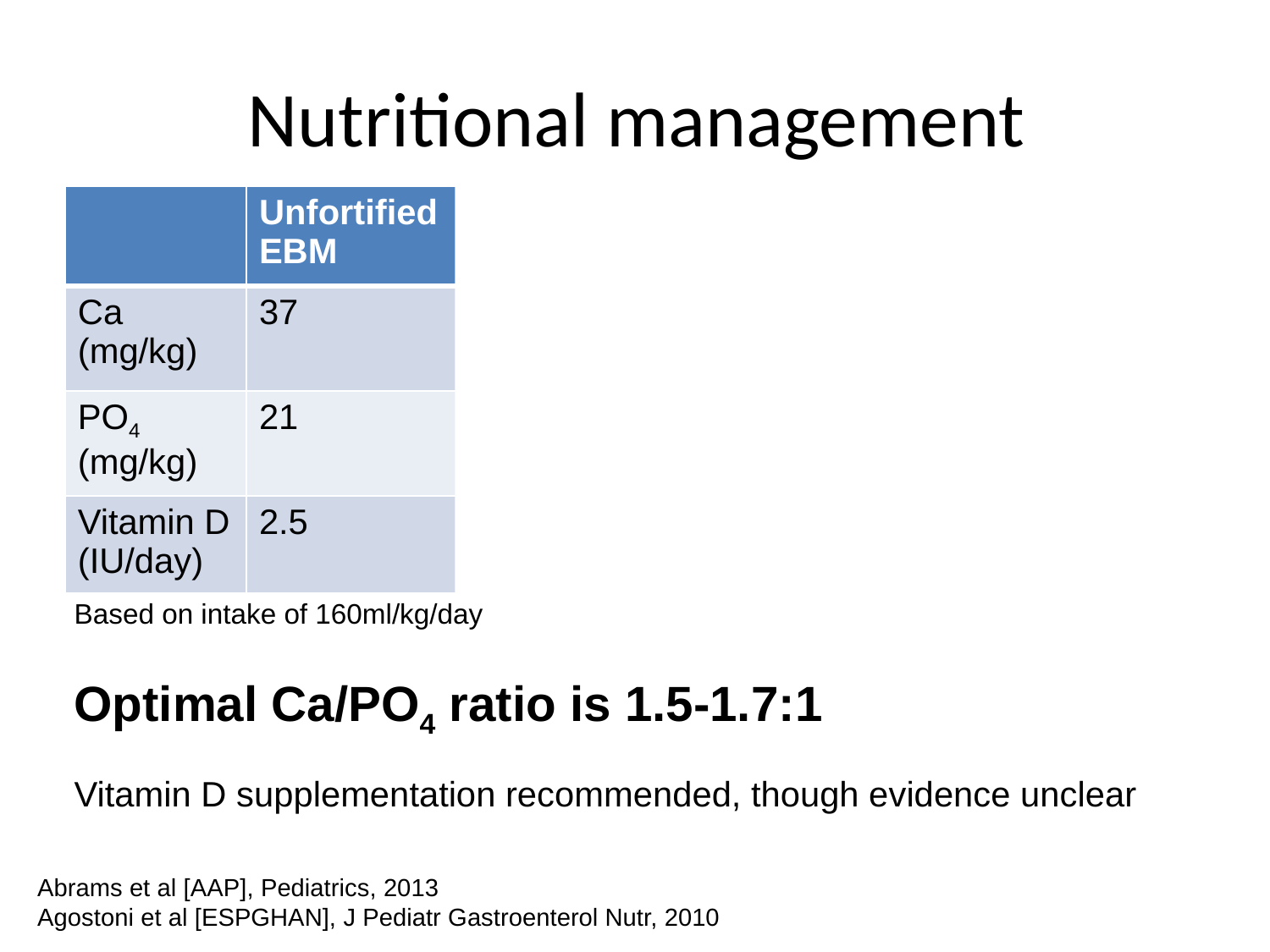

# Nutritional management

|  | Unfortified EBM | Fortified EBM | Preterm formula | AAP | ESPGHAN |
| --- | --- | --- | --- | --- | --- |
| Ca (mg/kg) | 37 | 184-218 | 210-234 | 150-220 | 120-140 |
| PO4 (mg/kg) | 21 | 102-125 | 107-130 | 75-140 | 65-90 |
| Vitamin D (IU/day) | 2.5 | 283-379 | 290-468 | 200-400 | 800-1000 |
Based on intake of 160ml/kg/day
Optimal Ca/PO4 ratio is 1.5-1.7:1
Vitamin D supplementation recommended, though evidence unclear
Abrams et al [AAP], Pediatrics, 2013
Agostoni et al [ESPGHAN], J Pediatr Gastroenterol Nutr, 2010